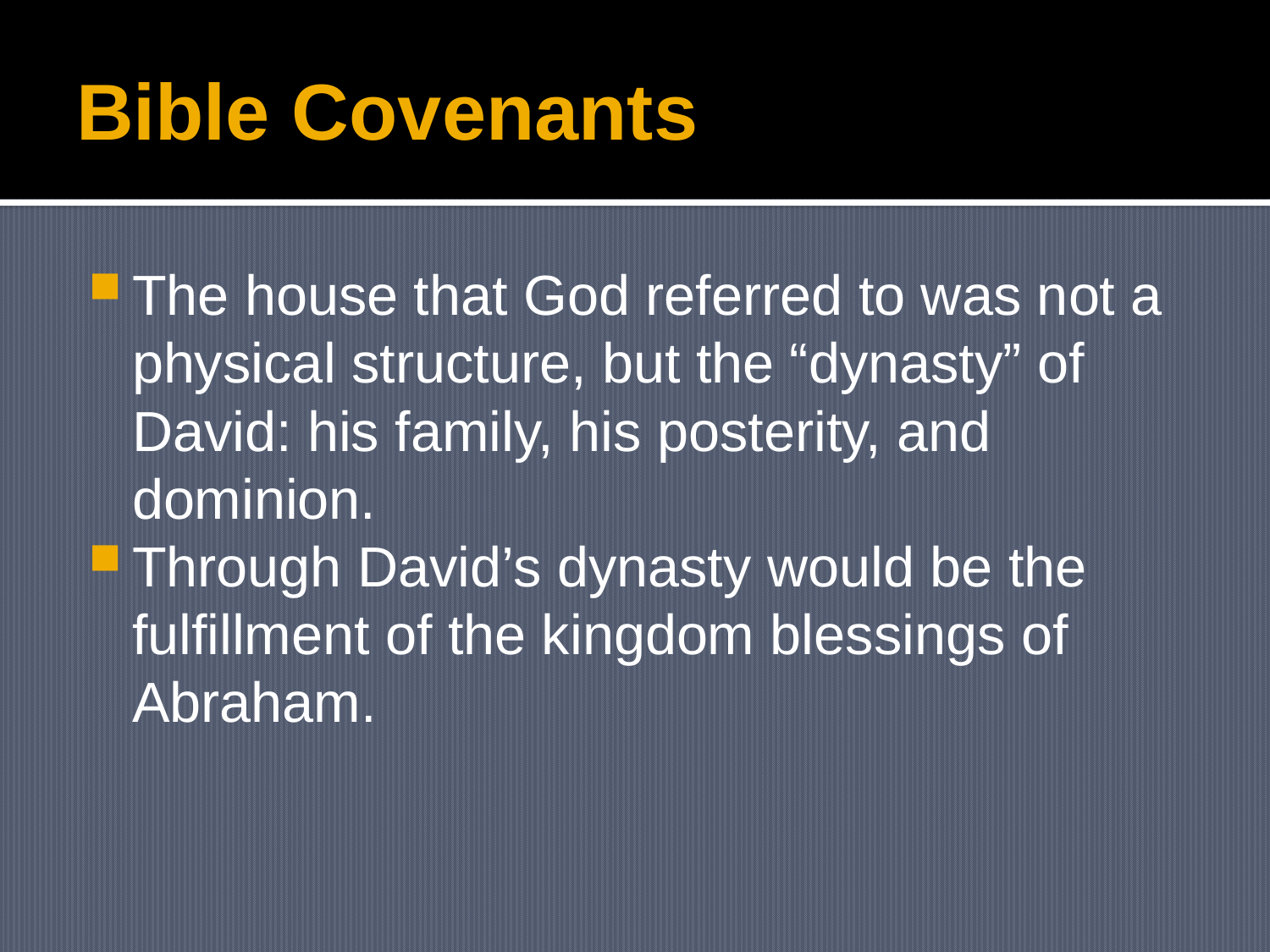

# Bible Covenants
The house that God referred to was not a physical structure, but the “dynasty” of David: his family, his posterity, and dominion.
Through David’s dynasty would be the fulfillment of the kingdom blessings of Abraham.